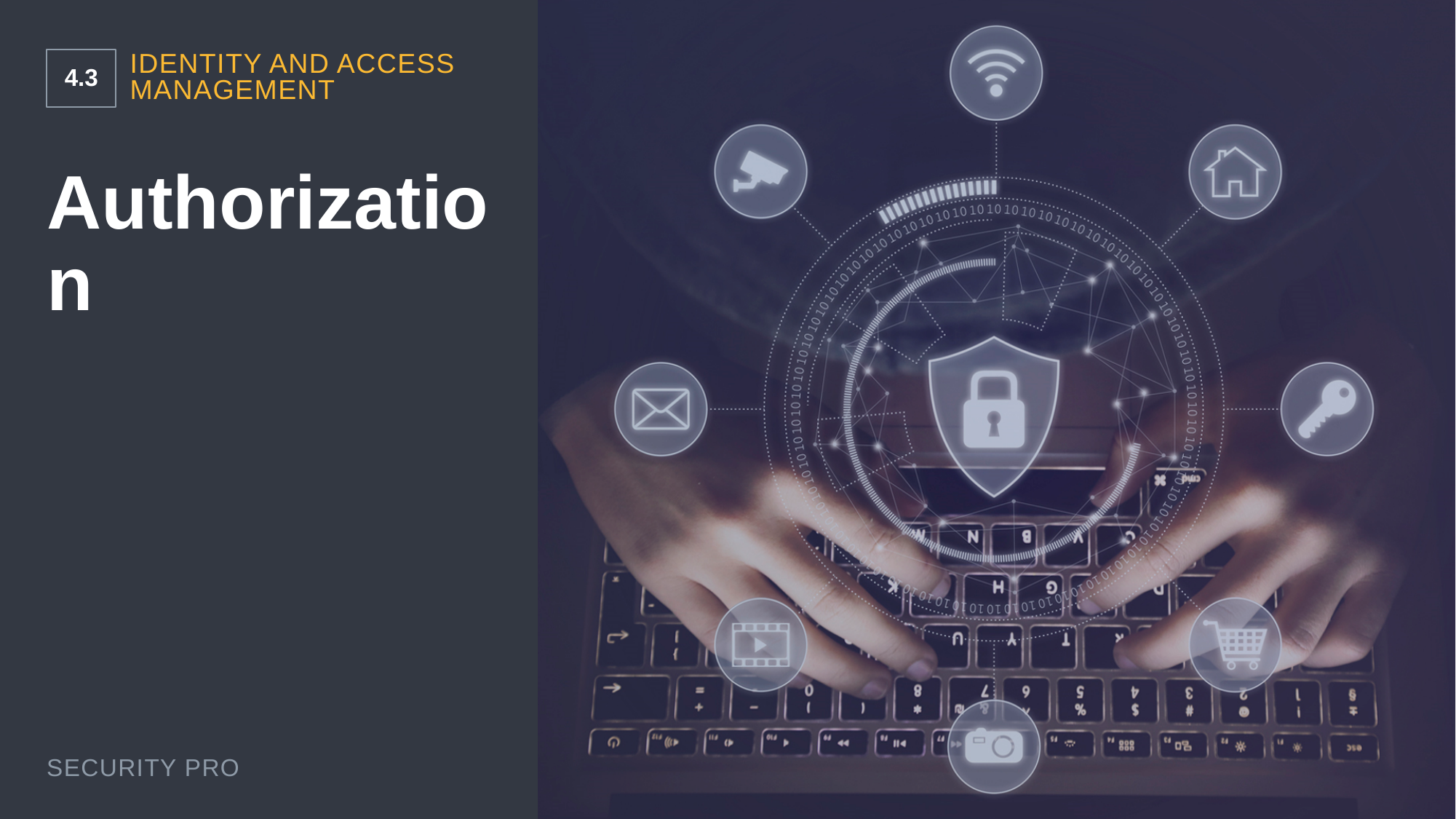

4.3
Identity and Access Management
# Authorization
Security Pro